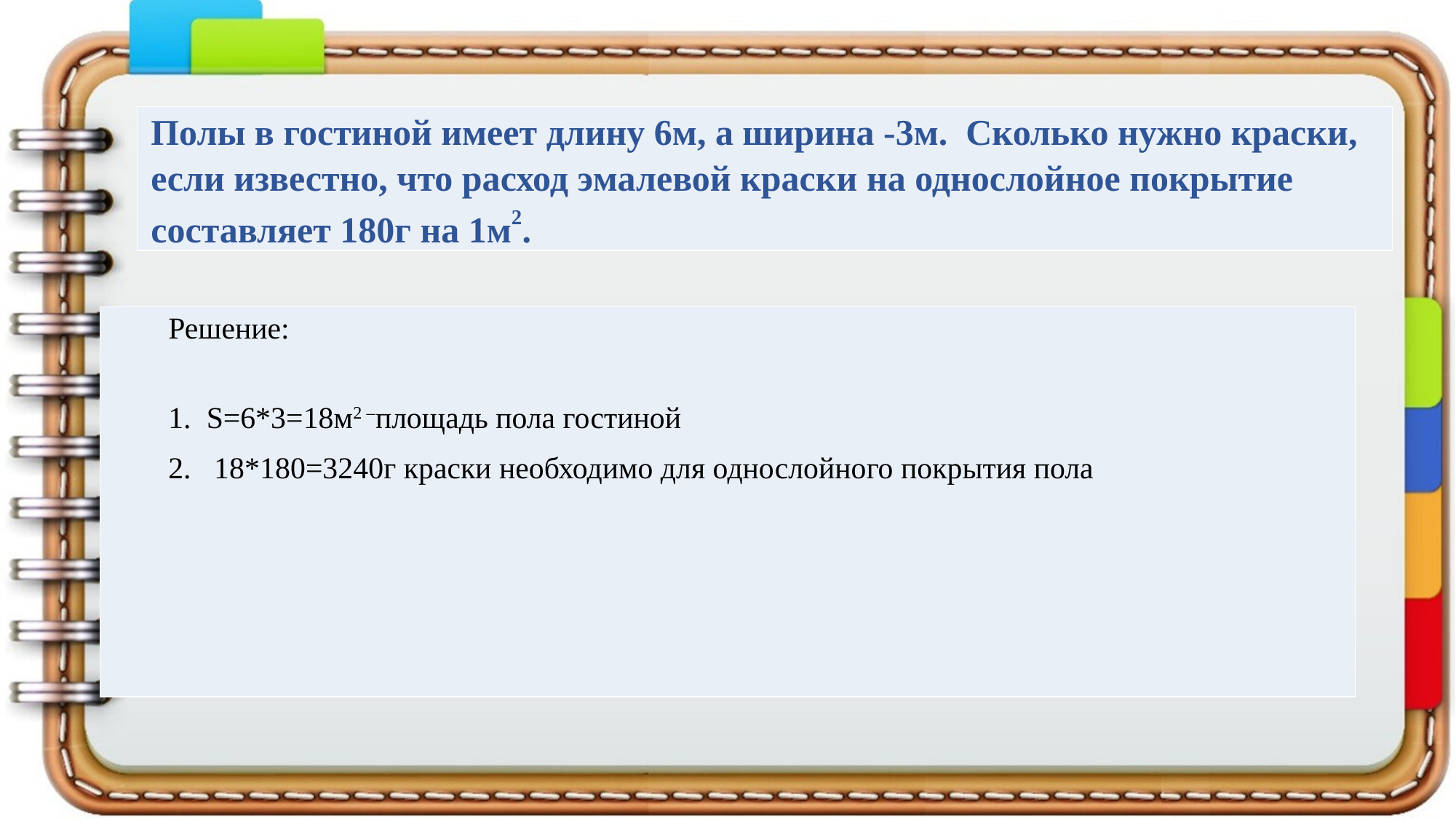

#
| Полы в гостиной имеет длину 6м, а ширина -3м. Сколько нужно краски, если известно, что расход эмалевой краски на однослойное покрытие составляет 180г на 1м2. |
| --- |
| Решение: 1. S=6\*3=18м2 –площадь пола гостиной 2. 18\*180=3240г краски необходимо для однослойного покрытия пола |
| --- |